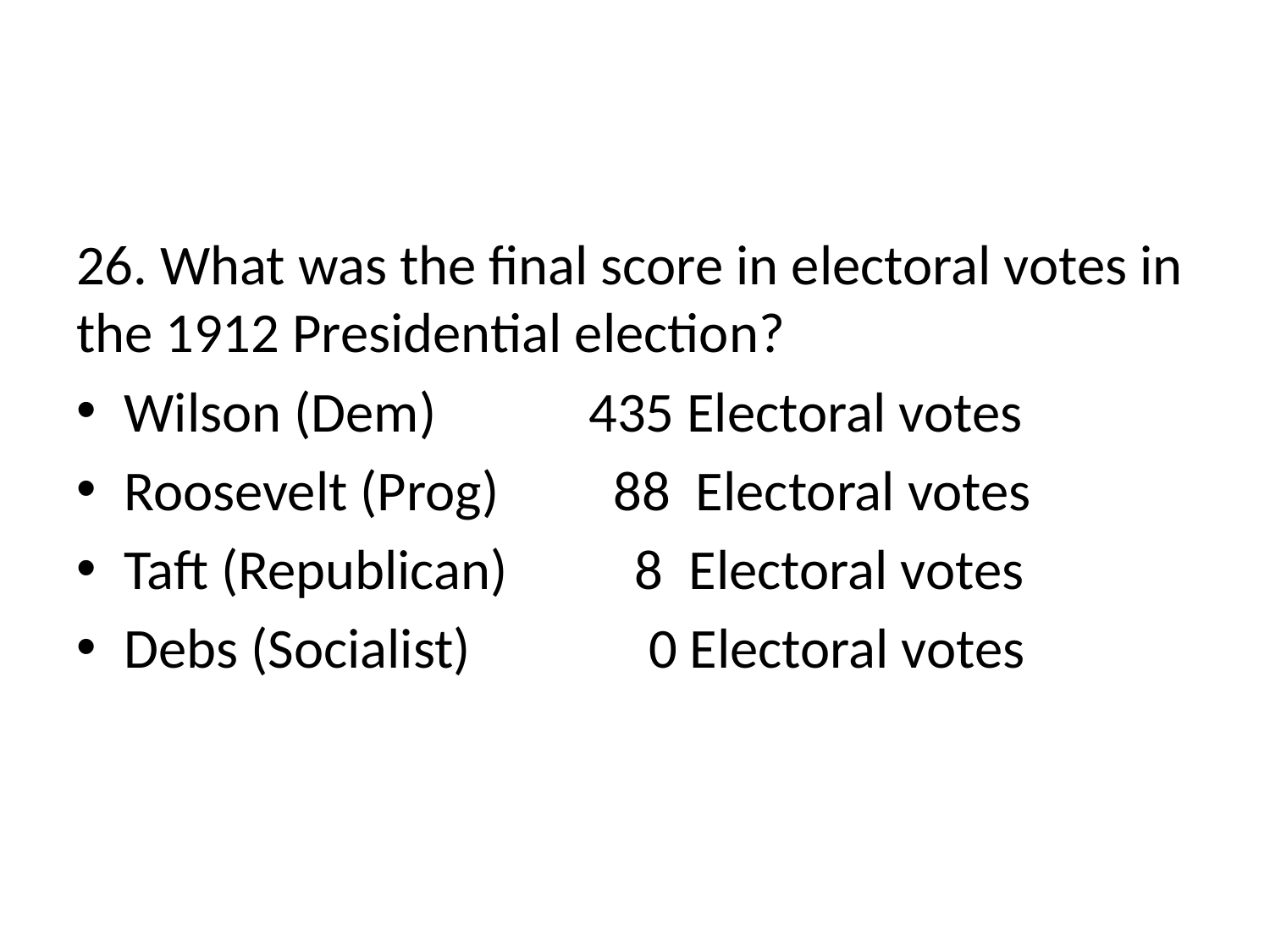

#
26. What was the final score in electoral votes in the 1912 Presidential election?
Wilson (Dem)            435 Electoral votes
Roosevelt (Prog)         88  Electoral votes
Taft (Republican)          8  Electoral votes
Debs (Socialist)              0 Electoral votes